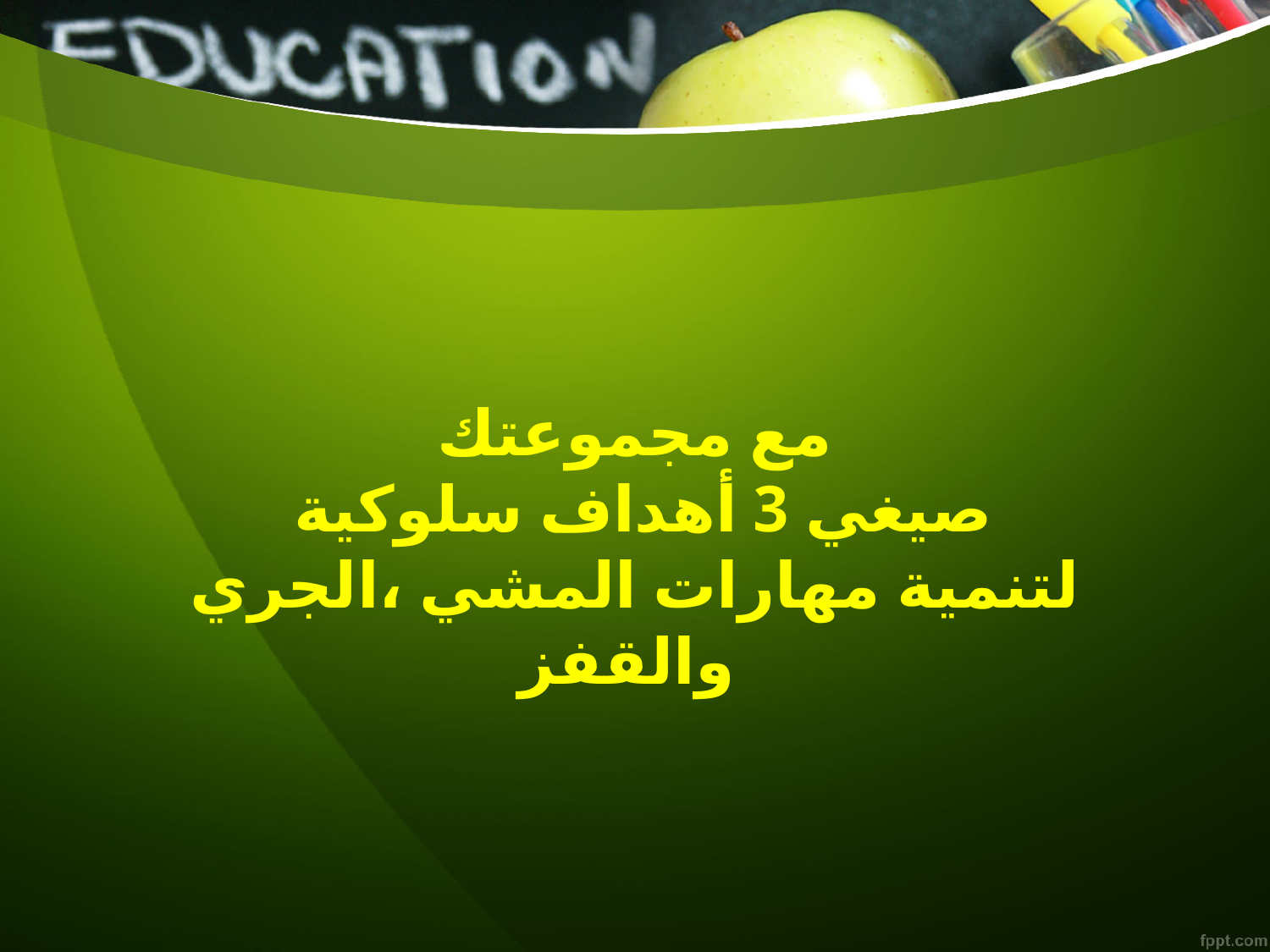

# مع مجموعتك صيغي 3 أهداف سلوكية لتنمية مهارات المشي ،الجري والقفز